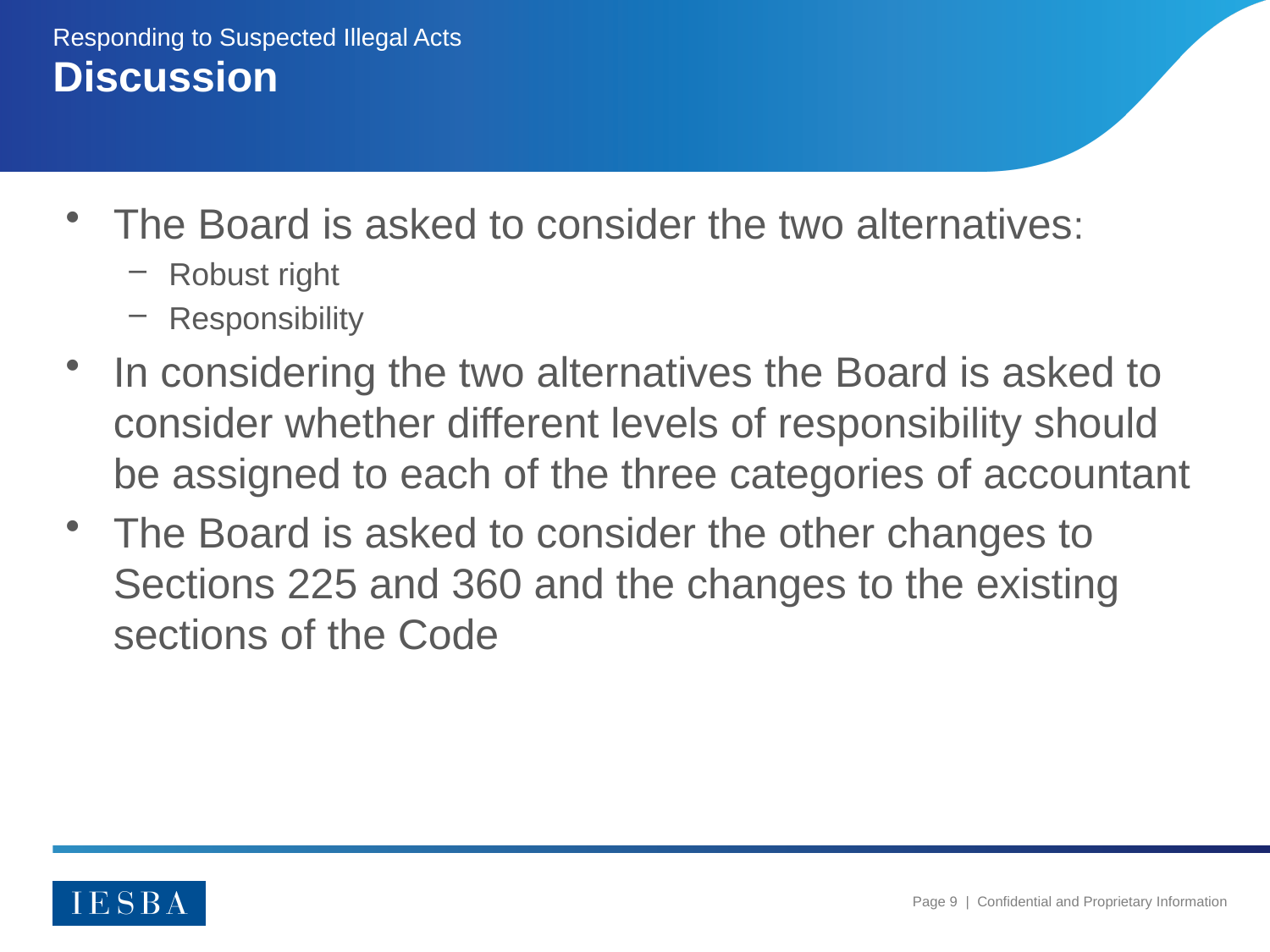

Responding to Suspected Illegal Acts

# Discussion
The Board is asked to consider the two alternatives:
Robust right
Responsibility
In considering the two alternatives the Board is asked to consider whether different levels of responsibility should be assigned to each of the three categories of accountant
The Board is asked to consider the other changes to Sections 225 and 360 and the changes to the existing sections of the Code